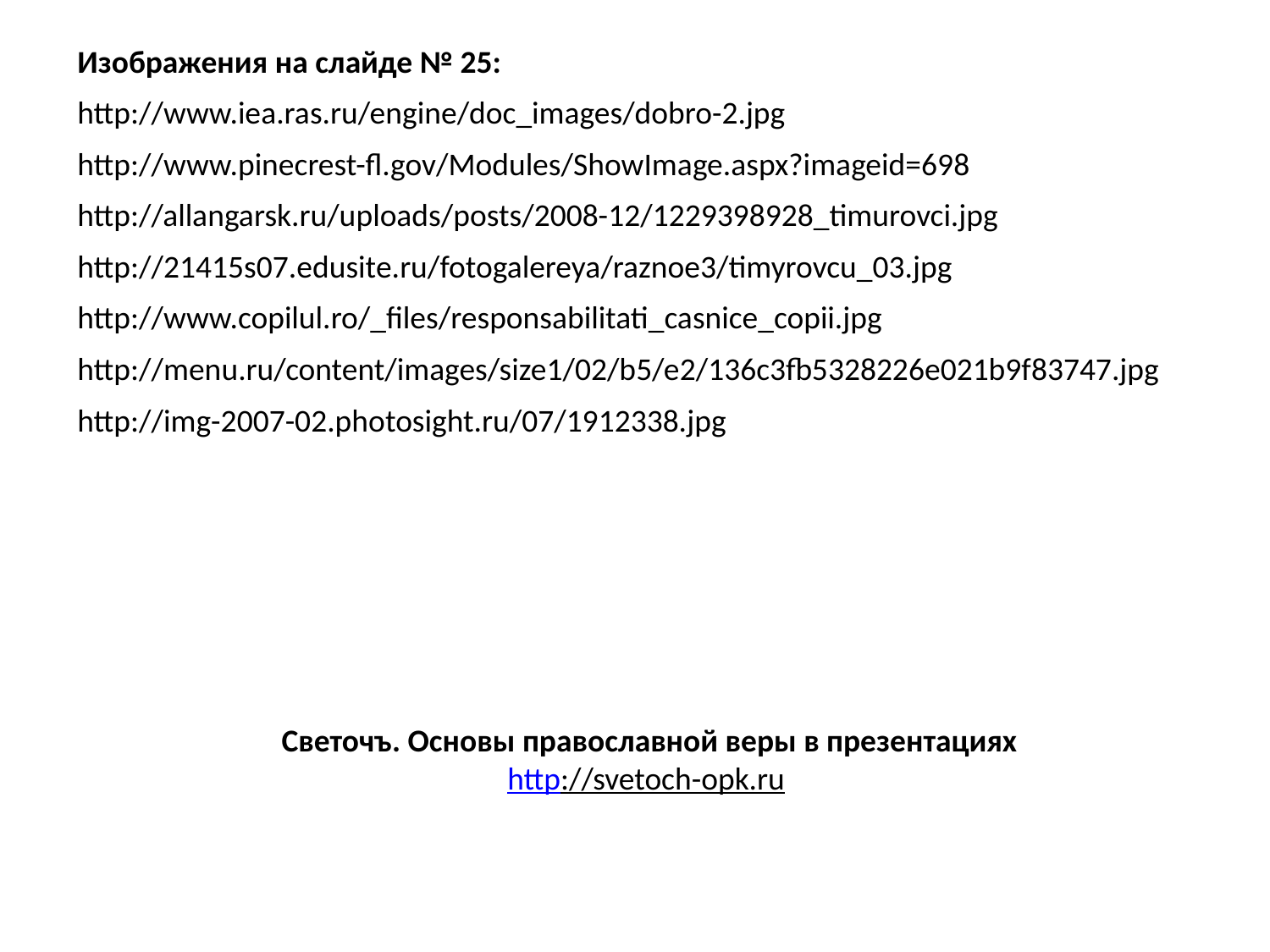

Изображения на слайде № 25:
http://www.iea.ras.ru/engine/doc_images/dobro-2.jpg
http://www.pinecrest-fl.gov/Modules/ShowImage.aspx?imageid=698
http://allangarsk.ru/uploads/posts/2008-12/1229398928_timurovci.jpg
http://21415s07.edusite.ru/fotogalereya/raznoe3/timyrovcu_03.jpg
http://www.copilul.ro/_files/responsabilitati_casnice_copii.jpg
http://menu.ru/content/images/size1/02/b5/e2/136c3fb5328226e021b9f83747.jpg
http://img-2007-02.photosight.ru/07/1912338.jpg
Светочъ. Основы православной веры в презентациях
http://svetoch-opk.ru